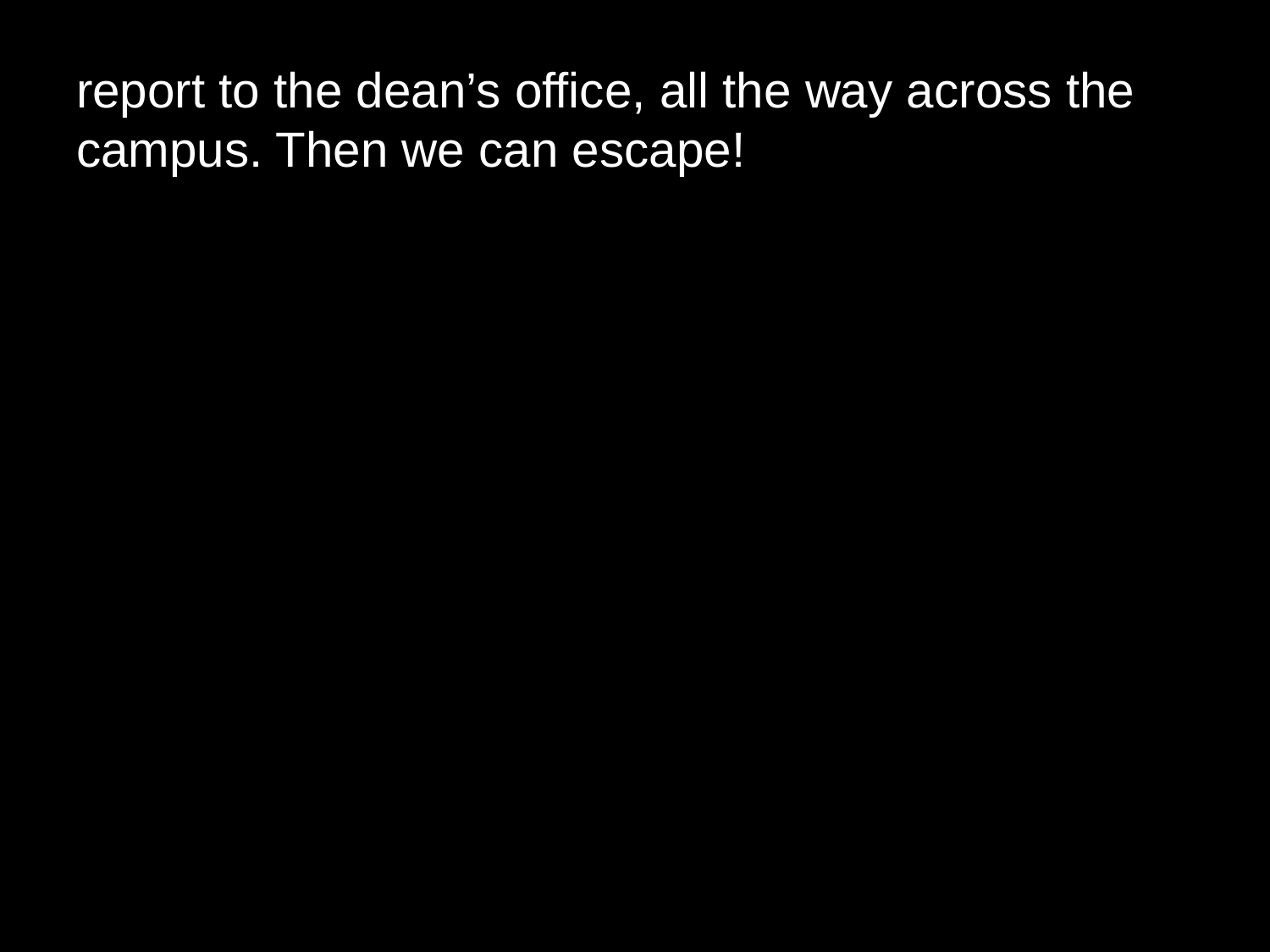

# report to the dean’s office, all the way across the campus. Then we can escape!